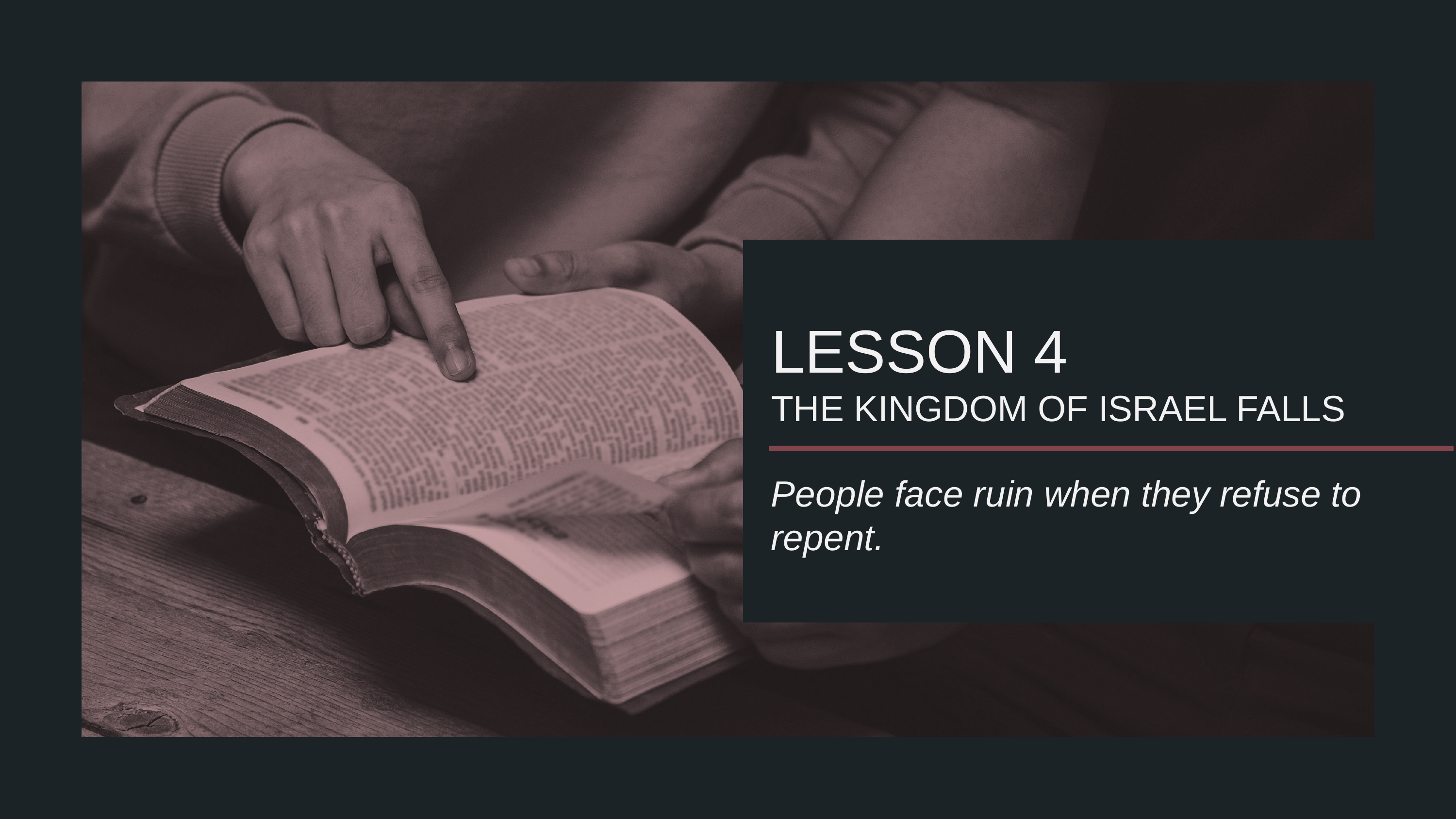

LESSON 4
THE KINGDOM OF ISRAEL FALLS
People face ruin when they refuse to repent.